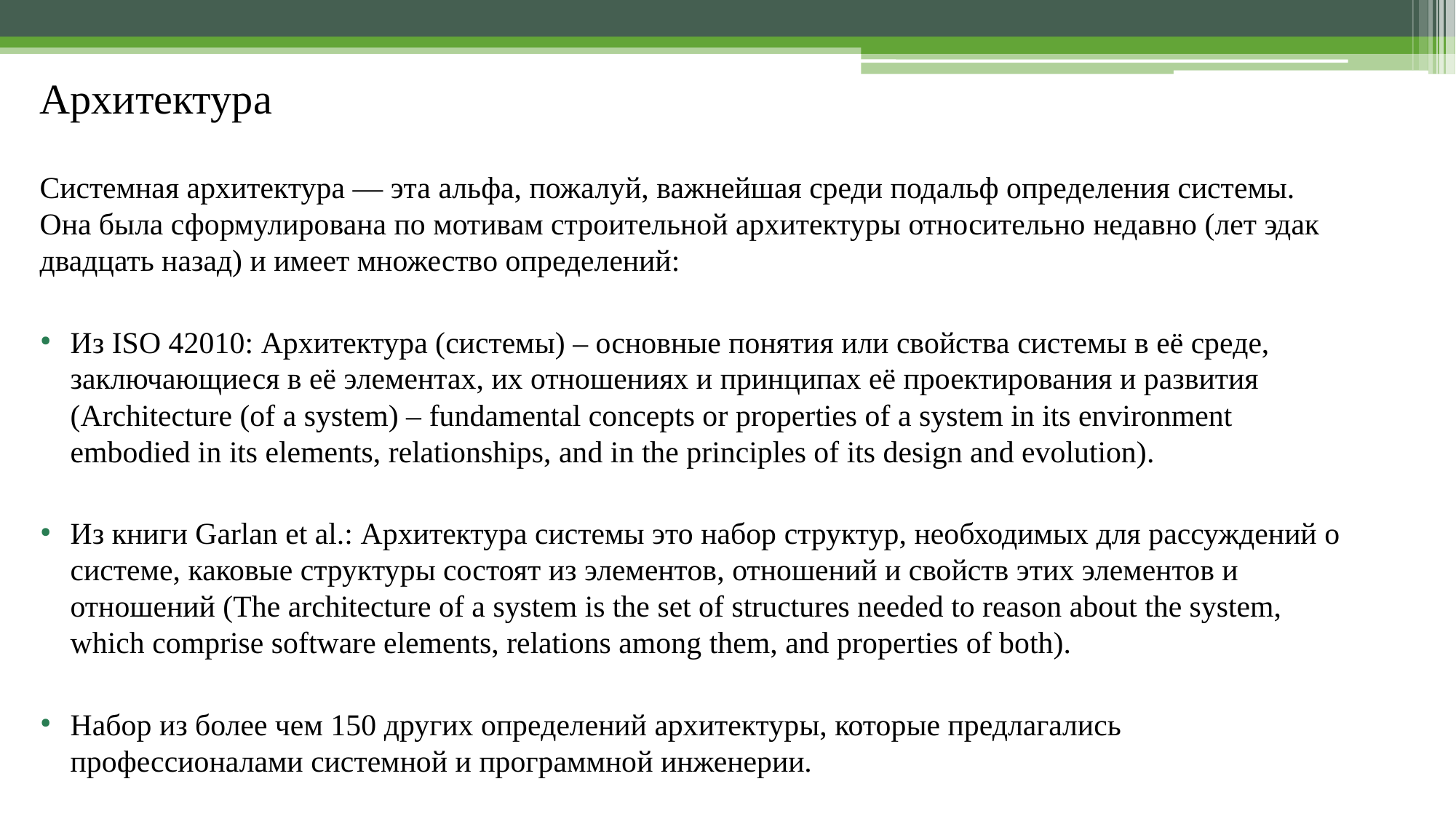

Архитектура

Системная архитектура — эта альфа, пожалуй, важнейшая среди подальф определения системы. Она была сформулирована по мотивам строительной архитектуры относительно недавно (лет эдак двадцать назад) и имеет множество определений:

Из ISO 42010: Архитектура (системы) – основные понятия или свойства системы в её среде, заключающиеся в её элементах, их отношениях и принципах её проектирования и развития (Architecture (of a system) – fundamental concepts or properties of a system in its environment embodied in its elements, relationships, and in the principles of its design and evolution).

Из книги Garlan et al.: Архитектура системы это набор структур, необходимых для рассуждений о системе, каковые структуры состоят из элементов, отношений и свойств этих элементов и отношений (The architecture of a system is the set of structures needed to reason about the system, which comprise software elements, relations among them, and properties of both).

Набор из более чем 150 других определений архитектуры, которые предлагались профессионалами системной и программной инженерии.